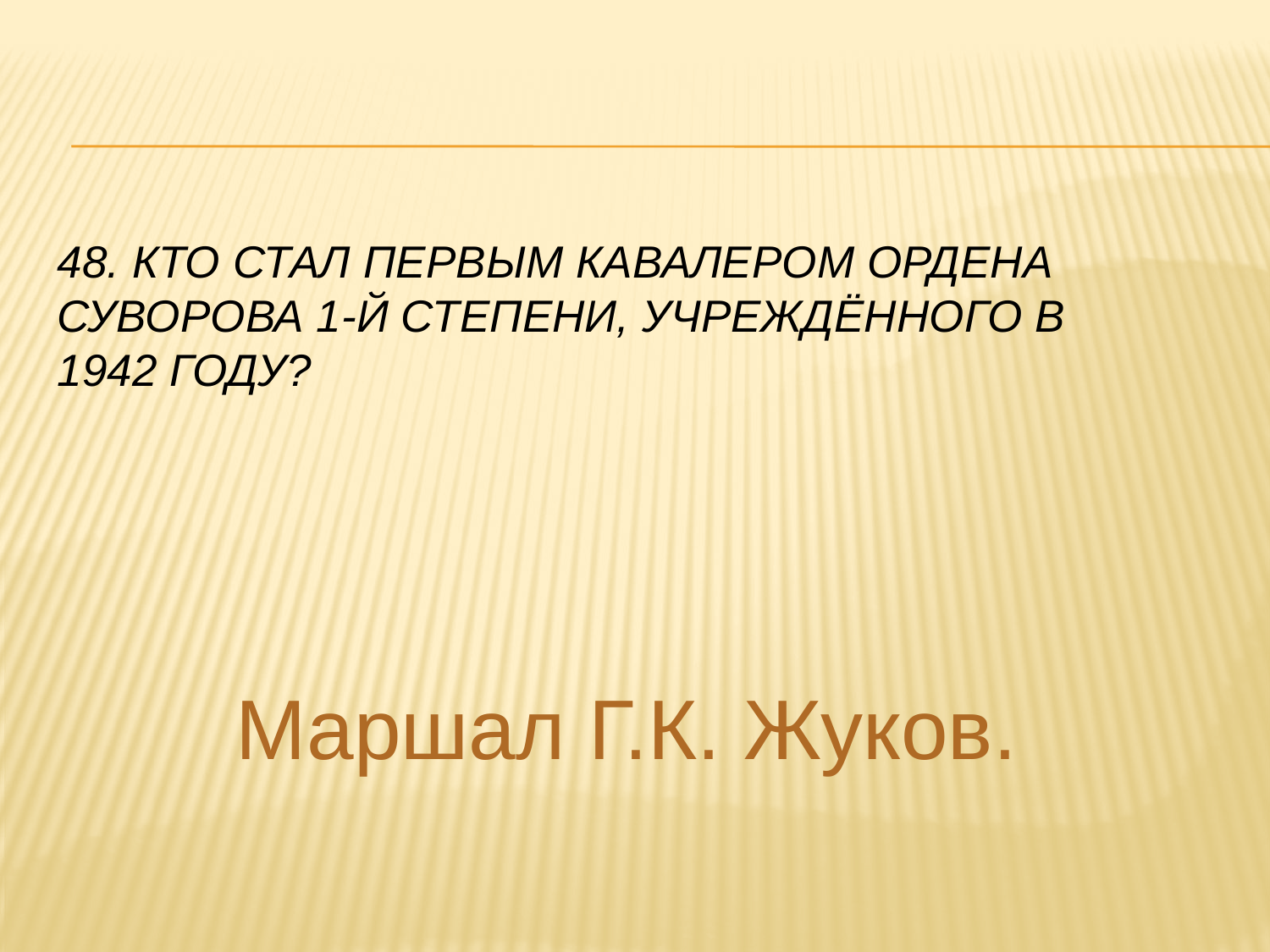

# 48. Кто стал первым кавалером ордена Суворова 1-й степени, учреждённого в 1942 году?
Маршал Г.К. Жуков.